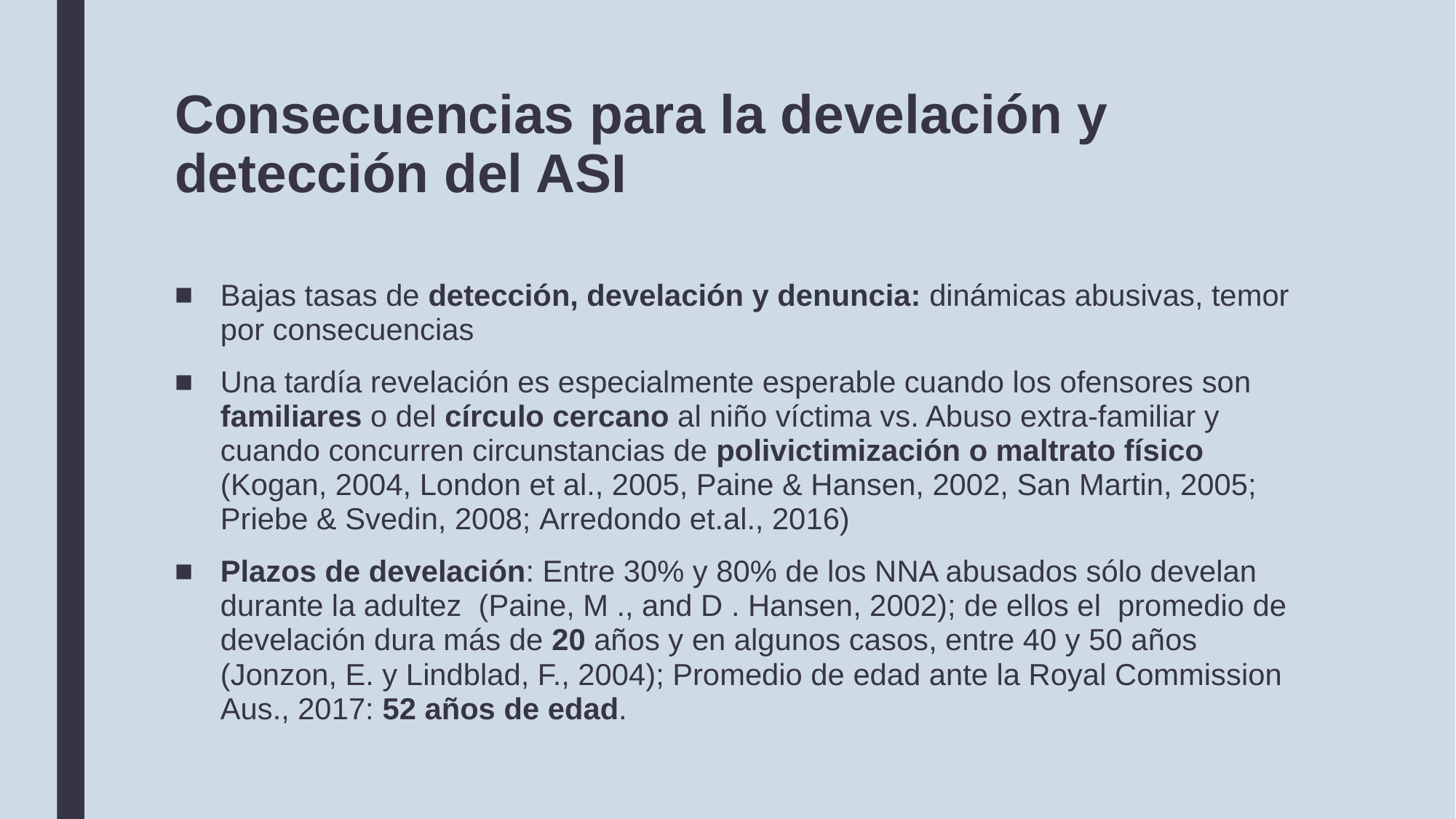

# Consecuencias para la develación y detección del ASI

Bajas tasas de detección, develación y denuncia: dinámicas abusivas, temor por consecuencias
Una tardía revelación es especialmente esperable cuando los ofensores son familiares o del círculo cercano al niño víctima vs. Abuso extra-familiar y cuando concurren circunstancias de polivictimización o maltrato físico (Kogan, 2004, London et al., 2005, Paine & Hansen, 2002, San Martin, 2005; Priebe & Svedin, 2008; Arredondo et.al., 2016)
Plazos de develación: Entre 30% y 80% de los NNA abusados sólo develan durante la adultez  (Paine, M ., and D . Hansen, 2002); de ellos el  promedio de develación dura más de 20 años y en algunos casos, entre 40 y 50 años (Jonzon, E. y Lindblad, F., 2004); Promedio de edad ante la Royal Commission Aus., 2017: 52 años de edad.